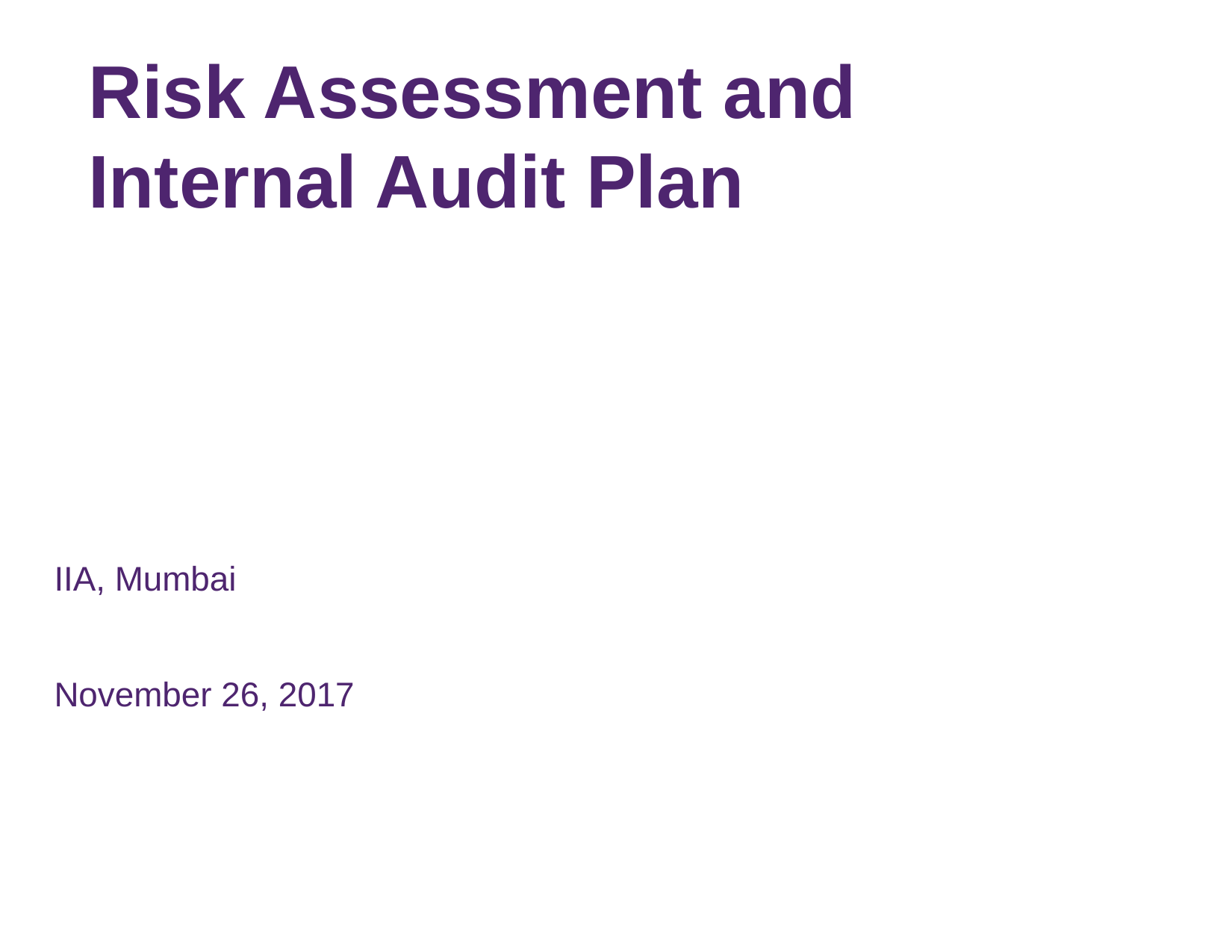

# Risk Assessment and Internal Audit Plan
IIA, Mumbai

November 26, 2017